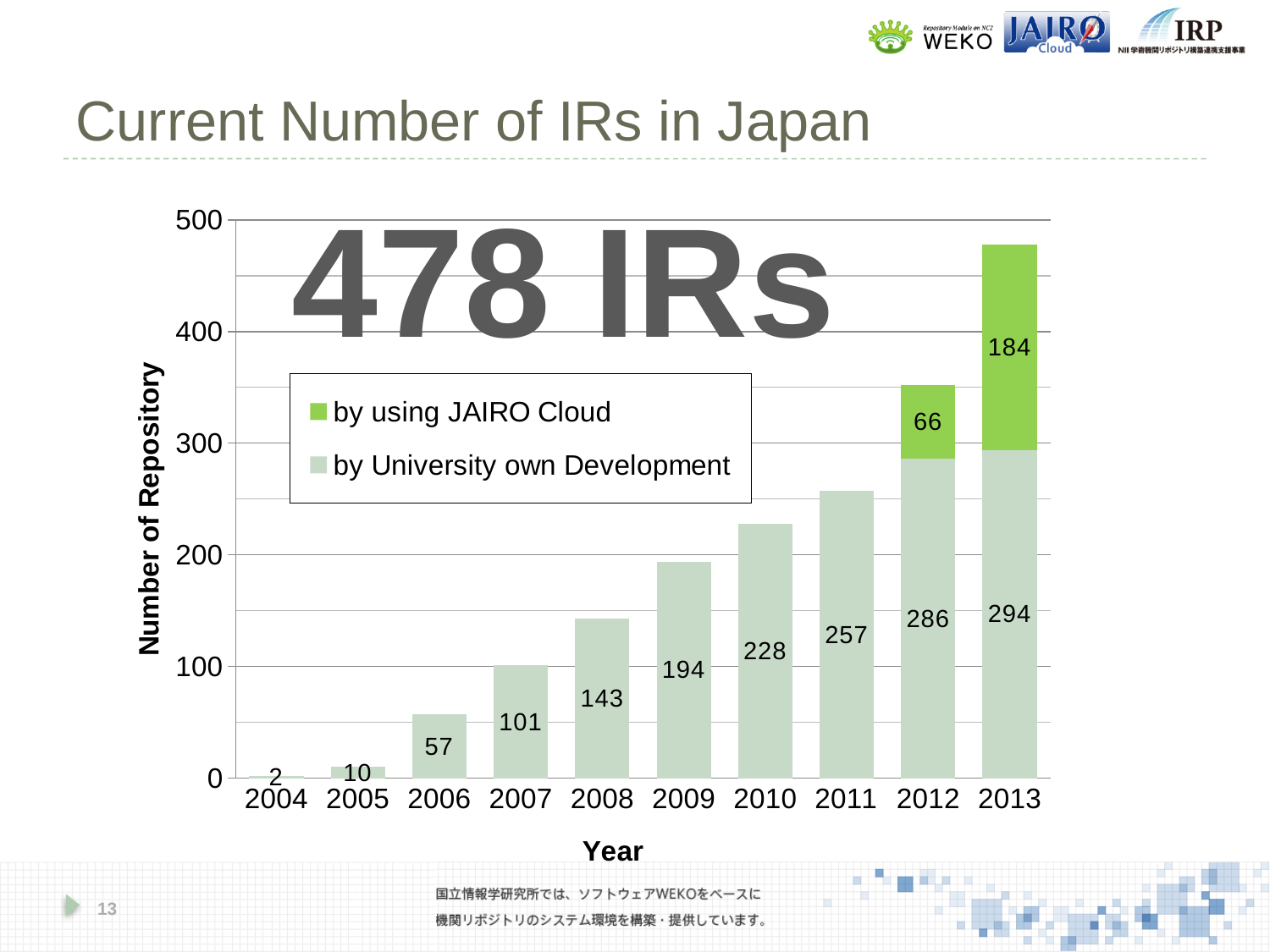

# Current Number of IRs in Japan
478 IRs

### Chart

| Category | by University own Development | by using JAIRO Cloud |
|---|---|---|
| 2004 | 2.0 | None |
| 2005 | 10.0 | None |
| 2006 | 57.0 | None |
| 2007 | 101.0 | None |
| 2008 | 143.0 | None |
| 2009 | 194.0 | None |
| 2010 | 228.0 | None |
| 2011 | 257.0 | None |
| 2012 | 286.0 | 66.0 |
| 2013 | 294.0 | 184.0 |
13